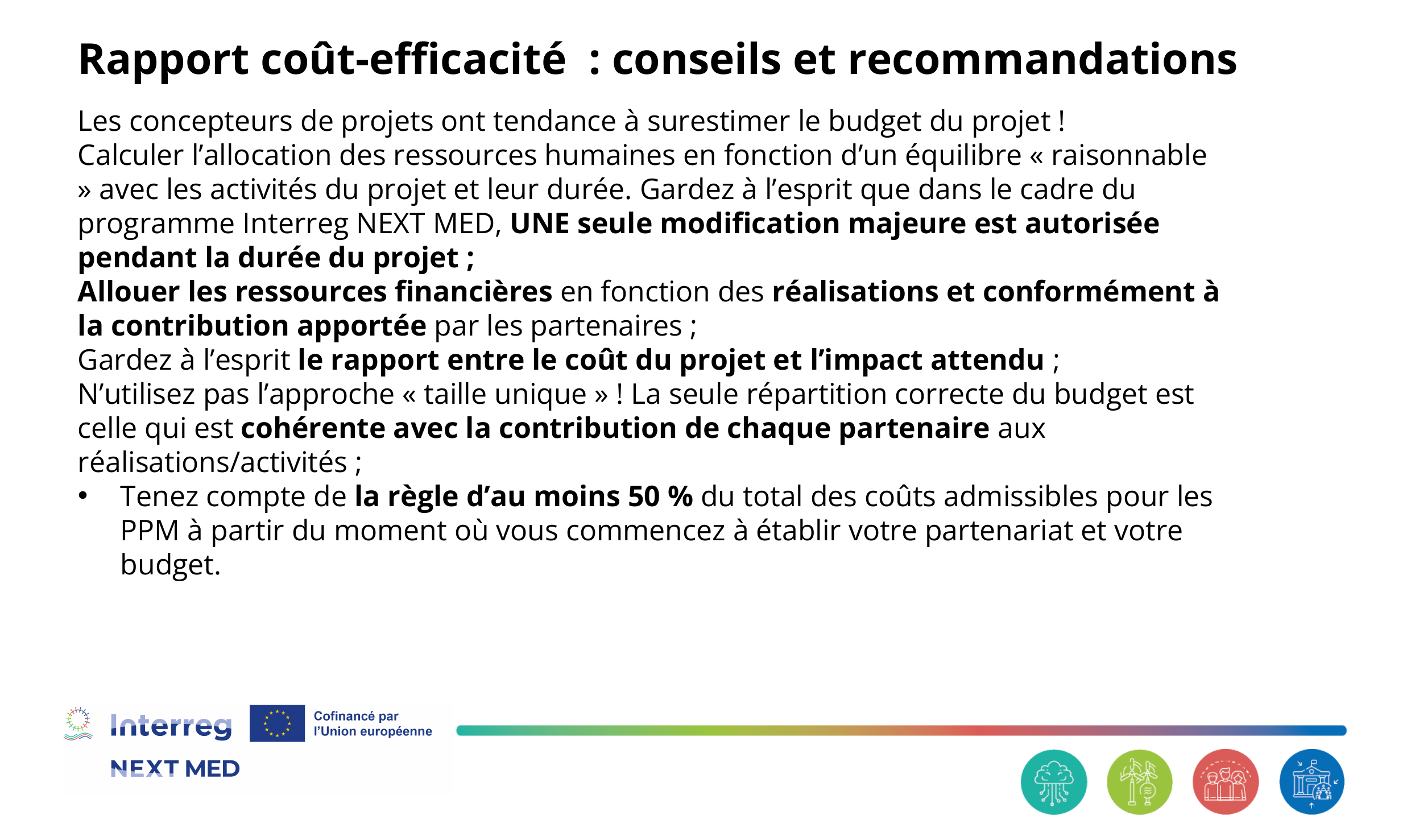

# Rapport coût-efficacité  : conseils et recommandations
Les concepteurs de projets ont tendance à surestimer le budget du projet !
Calculer l’allocation des ressources humaines en fonction d’un équilibre « raisonnable » avec les activités du projet et leur durée. Gardez à l’esprit que dans le cadre du programme Interreg NEXT MED, UNE seule modification majeure est autorisée pendant la durée du projet ;
Allouer les ressources financières en fonction des réalisations et conformément à la contribution apportée par les partenaires ;
Gardez à l’esprit le rapport entre le coût du projet et l’impact attendu ;
N’utilisez pas l’approche « taille unique » ! La seule répartition correcte du budget est celle qui est cohérente avec la contribution de chaque partenaire aux réalisations/activités ;
Tenez compte de la règle d’au moins 50 % du total des coûts admissibles pour les PPM à partir du moment où vous commencez à établir votre partenariat et votre budget.